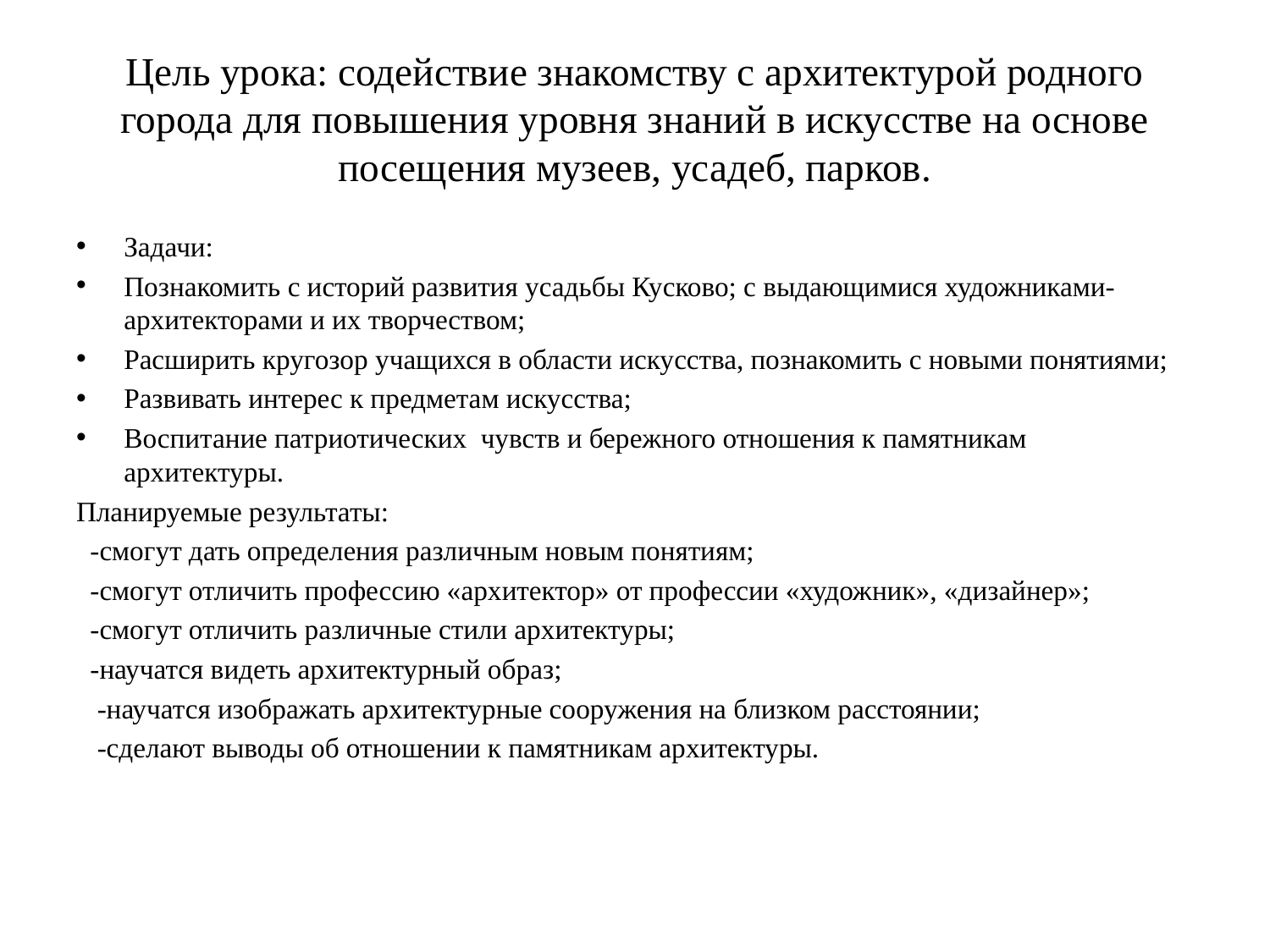

# Цель урока: содействие знакомству с архитектурой родного города для повышения уровня знаний в искусстве на основе посещения музеев, усадеб, парков.
Задачи:
Познакомить с историй развития усадьбы Кусково; с выдающимися художниками-архитекторами и их творчеством;
Расширить кругозор учащихся в области искусства, познакомить с новыми понятиями;
Развивать интерес к предметам искусства;
Воспитание патриотических  чувств и бережного отношения к памятникам архитектуры.
Планируемые результаты:
  -смогут дать определения различным новым понятиям;
  -смогут отличить профессию «архитектор» от профессии «художник», «дизайнер»;
  -смогут отличить различные стили архитектуры;
  -научатся видеть архитектурный образ;
   -научатся изображать архитектурные сооружения на близком расстоянии;
   -сделают выводы об отношении к памятникам архитектуры.